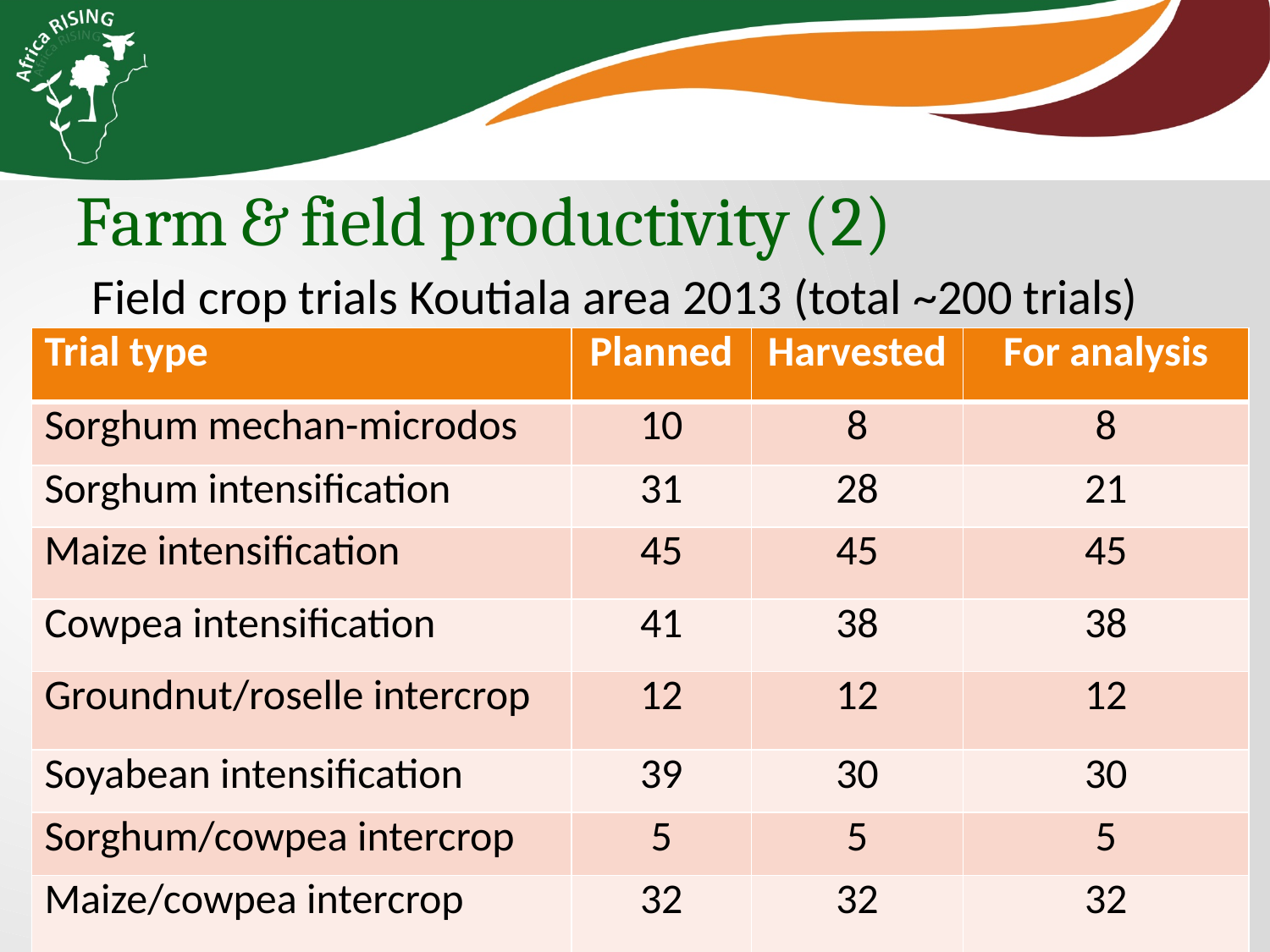

# Farm & field productivity (2)
Field crop trials Koutiala area 2013 (total ~200 trials)
| Trial type | Planned | Harvested | For analysis |
| --- | --- | --- | --- |
| Sorghum mechan-microdos | 10 | 8 | 8 |
| Sorghum intensification | 31 | 28 | 21 |
| Maize intensification | 45 | 45 | 45 |
| Cowpea intensification | 41 | 38 | 38 |
| Groundnut/roselle intercrop | 12 | 12 | 12 |
| Soyabean intensification | 39 | 30 | 30 |
| Sorghum/cowpea intercrop | 5 | 5 | 5 |
| Maize/cowpea intercrop | 32 | 32 | 32 |